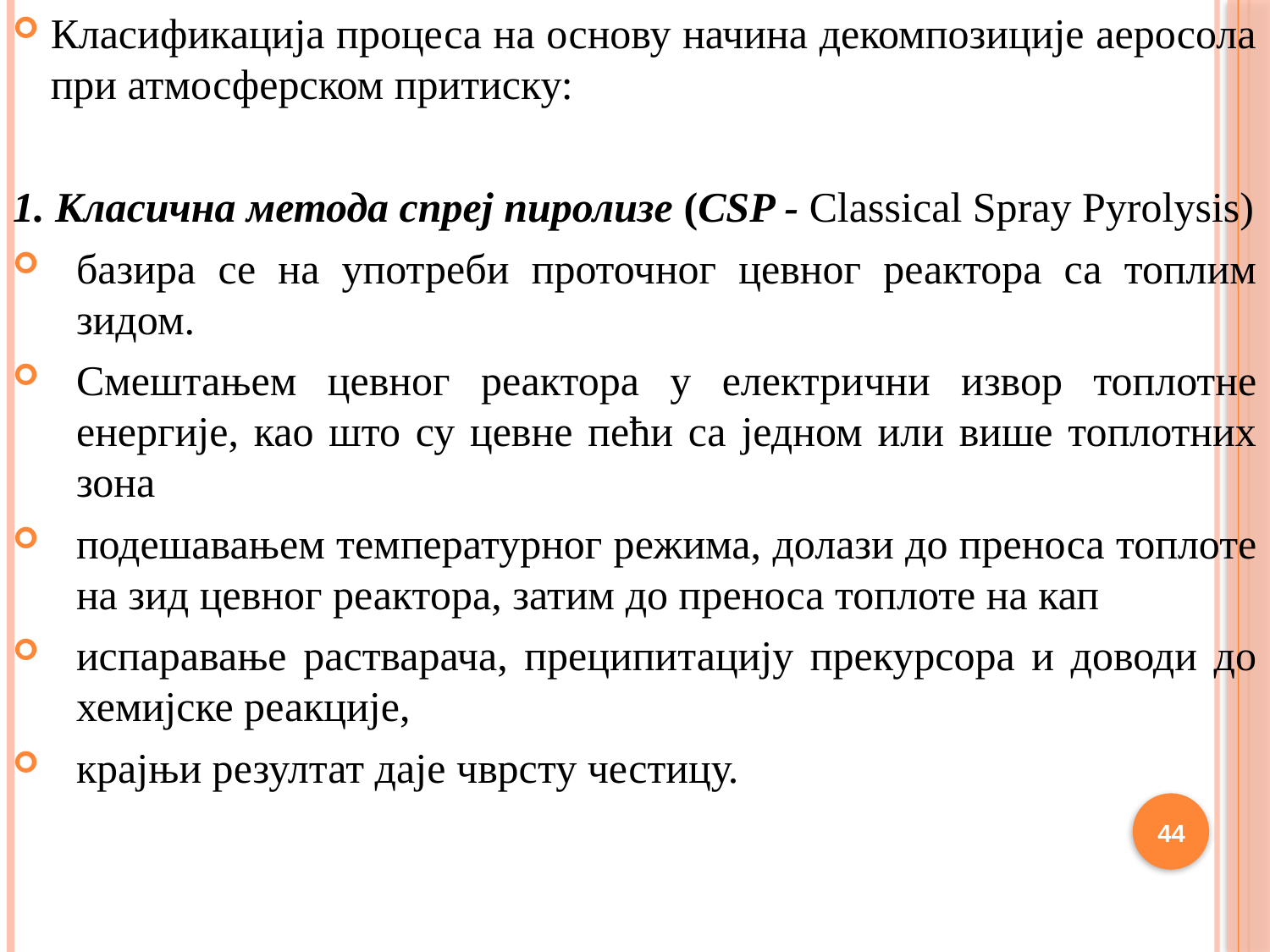

Класификација процеса на основу начина декомпозиције аеросола при атмосферском притиску:

1. Класична метода спреј пиролизе (CSP - Classical Spray Pyrolysis)
базира се на употреби проточног цевног реактора са топлим зидом.
Смештањем цевног реактора у електрични извор топлотне енергије, као што су цевне пећи са једном или више топлотних зона
подешавањем температурног режима, долази до преноса топлоте на зид цевног реактора, затим до преноса топлоте на кап
испаравање растварача, преципитацију прекурсора и доводи до хемијске реакције,
крајњи резултат даје чврсту честицу.
44